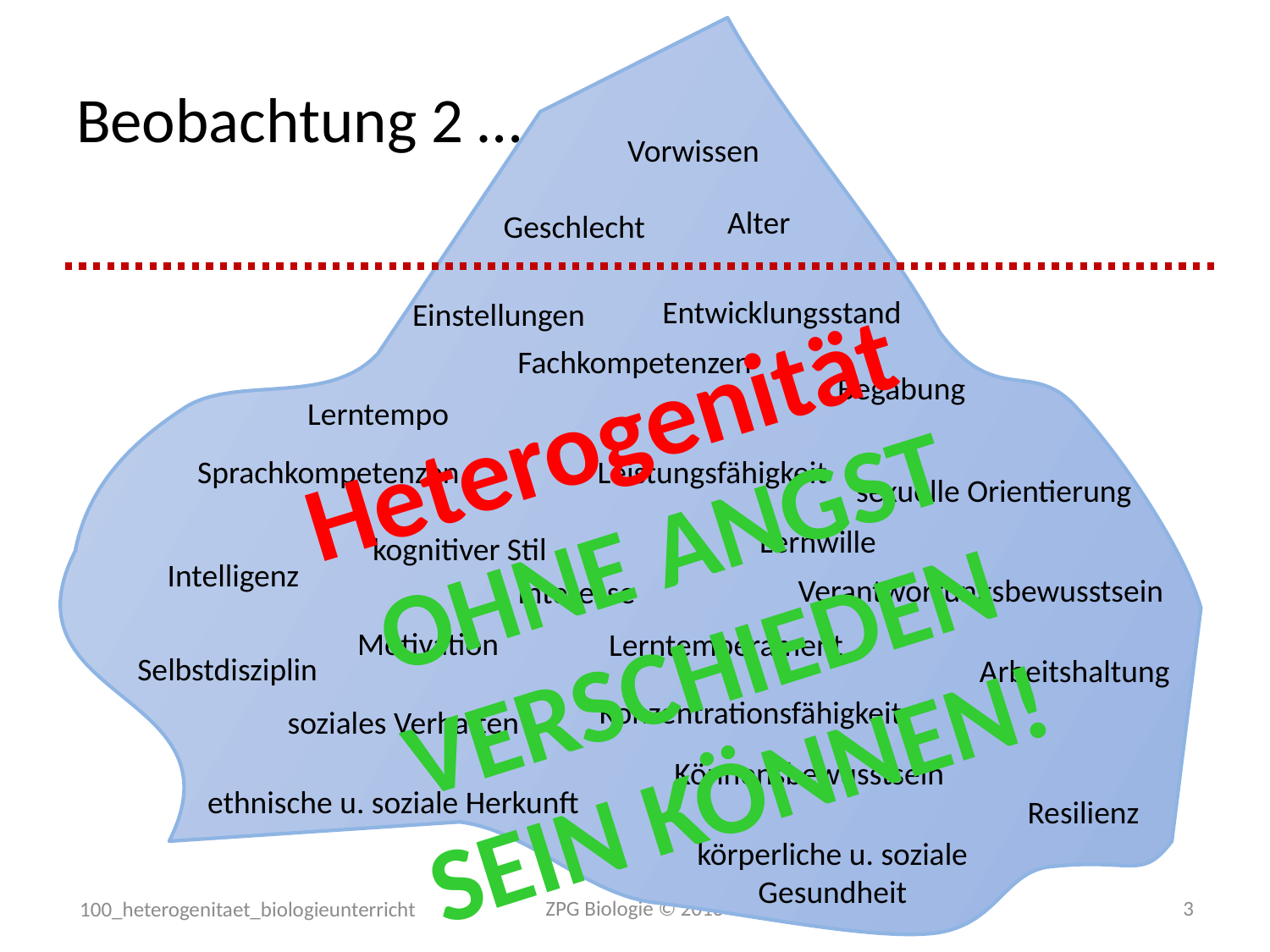

# Beobachtung 2 …
Vorwissen
Alter
Geschlecht
Entwicklungsstand
Einstellungen
Fachkompetenzen
Heterogenität
Begabung
Lerntempo
Sprachkompetenzen
Leistungsfähigkeit
sexuelle Orientierung
Ohne Angst verschieden sein können!
Lernwille
kognitiver Stil
Intelligenz
Verantwortungsbewusstsein
Interesse
Motivation
Lerntemperament
Selbstdisziplin
Arbeitshaltung
Konzentrationsfähigkeit
soziales Verhalten
Könnensbewusstsein
ethnische u. soziale Herkunft
Resilienz
körperliche u. soziale Gesundheit
100_heterogenitaet_biologieunterricht
ZPG Biologie © 2013
3